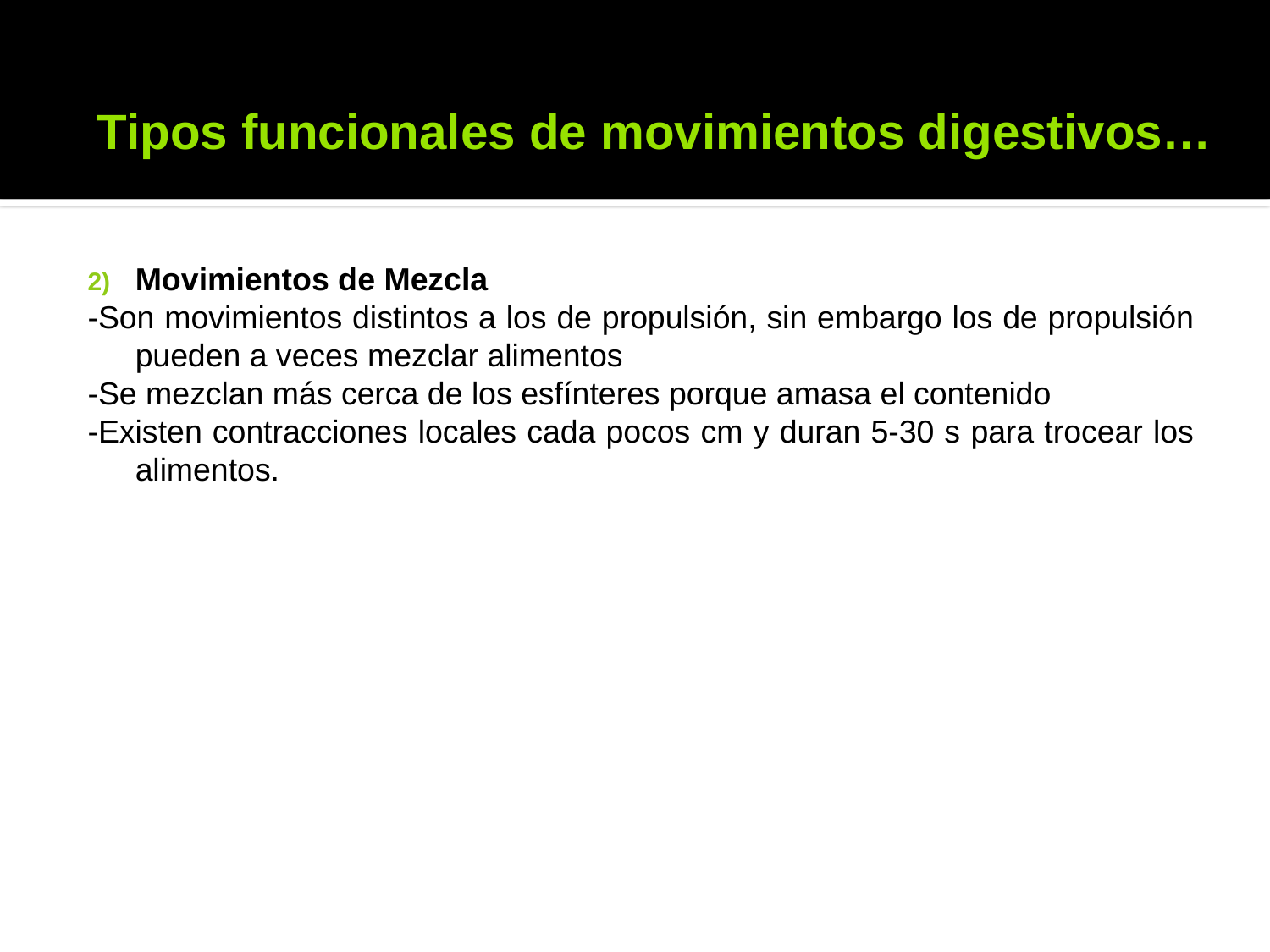

Tipos funcionales de movimientos digestivos…
Movimientos de Mezcla
-Son movimientos distintos a los de propulsión, sin embargo los de propulsión pueden a veces mezclar alimentos
-Se mezclan más cerca de los esfínteres porque amasa el contenido
-Existen contracciones locales cada pocos cm y duran 5-30 s para trocear los alimentos.